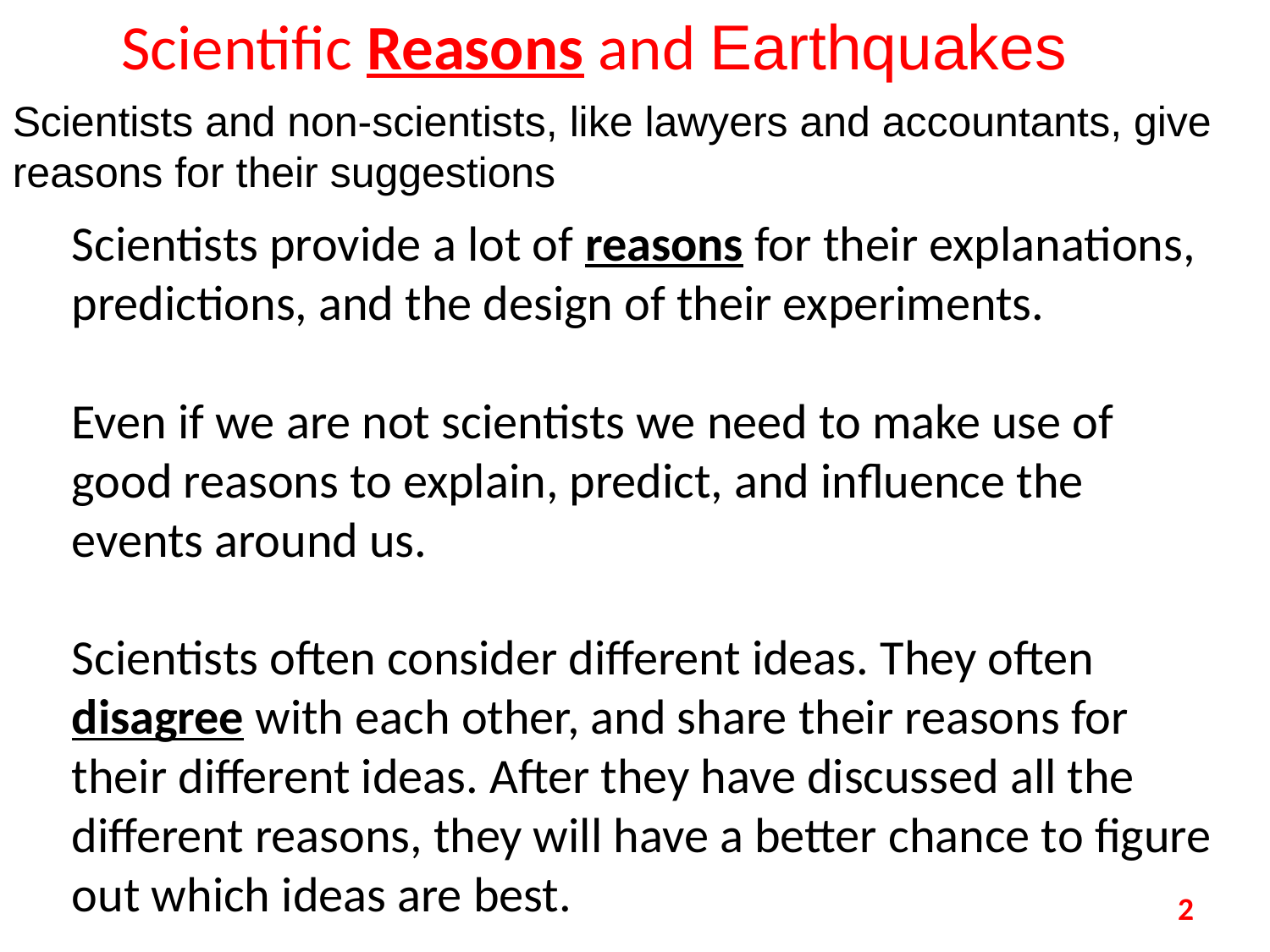

Scientific Reasons and Earthquakes
Scientists and non-scientists, like lawyers and accountants, give reasons for their suggestions
Scientists provide a lot of reasons for their explanations,
predictions, and the design of their experiments.

Even if we are not scientists we need to make use of
good reasons to explain, predict, and influence the
events around us.

Scientists often consider different ideas. They often disagree with each other, and share their reasons for their different ideas. After they have discussed all the different reasons, they will have a better chance to figure out which ideas are best.

2